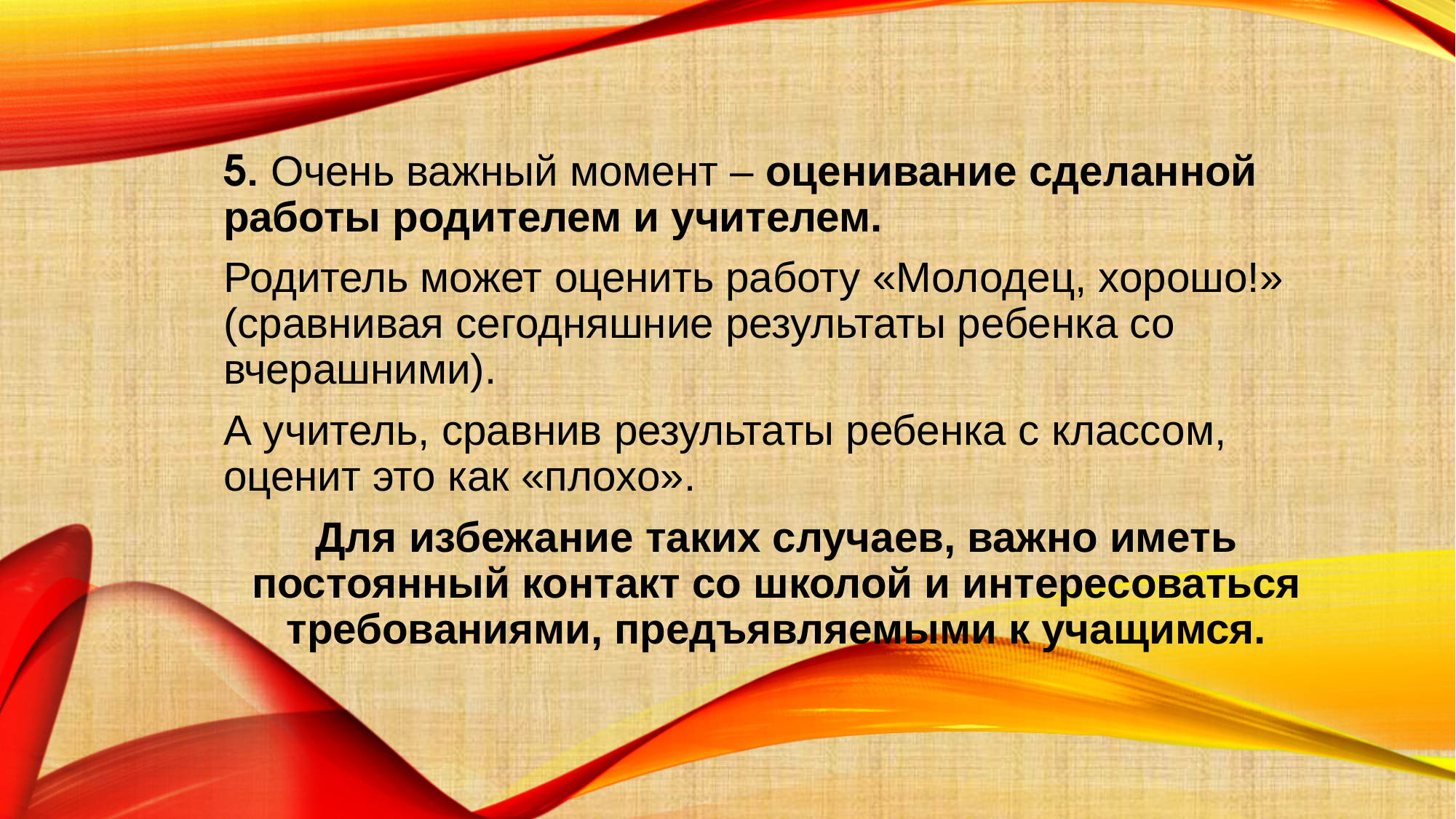

#
5. Очень важный момент – оценивание сделанной работы родителем и учителем.
Родитель может оценить работу «Молодец, хорошо!» (сравнивая сегодняшние результаты ребенка со вчерашними).
А учитель, сравнив результаты ребенка с классом, оценит это как «плохо».
Для избежание таких случаев, важно иметь постоянный контакт со школой и интересоваться требованиями, предъявляемыми к учащимся.